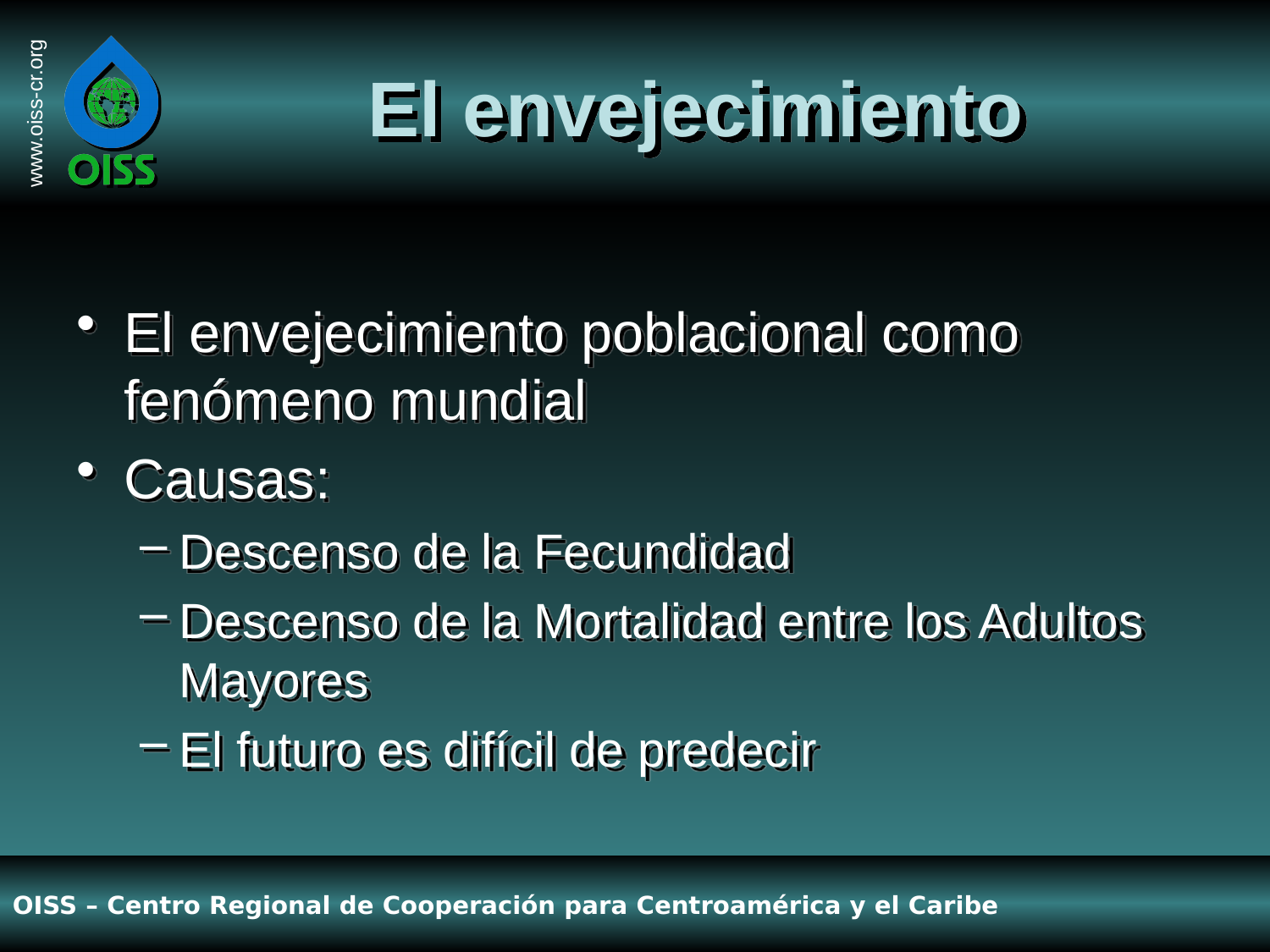

# El envejecimiento
El envejecimiento poblacional como fenómeno mundial
Causas:
Descenso de la Fecundidad
Descenso de la Mortalidad entre los Adultos Mayores
El futuro es difícil de predecir